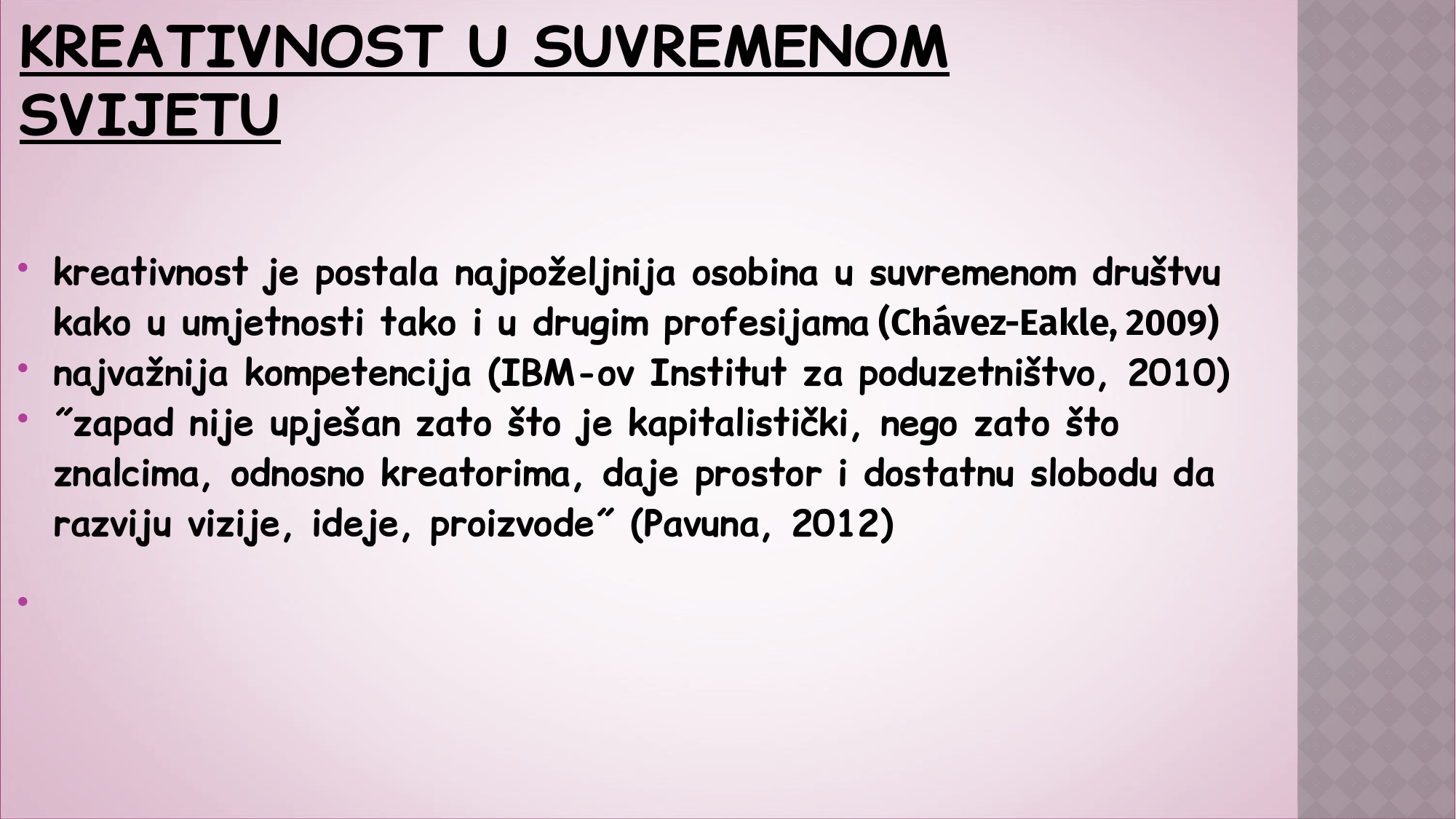

# kreativnost u suvremenom svijetu

kreativnost je postala najpoželjnija osobina u suvremenom društvu kako u umjetnosti tako i u drugim profesijama (Chávez-Eakle, 2009)
najvažnija kompetencija (IBM-ov Institut za poduzetništvo, 2010)
˝zapad nije upješan zato što je kapitalistički, nego zato što znalcima, odnosno kreatorima, daje prostor i dostatnu slobodu da razviju vizije, ideje, proizvode˝ (Pavuna, 2012)